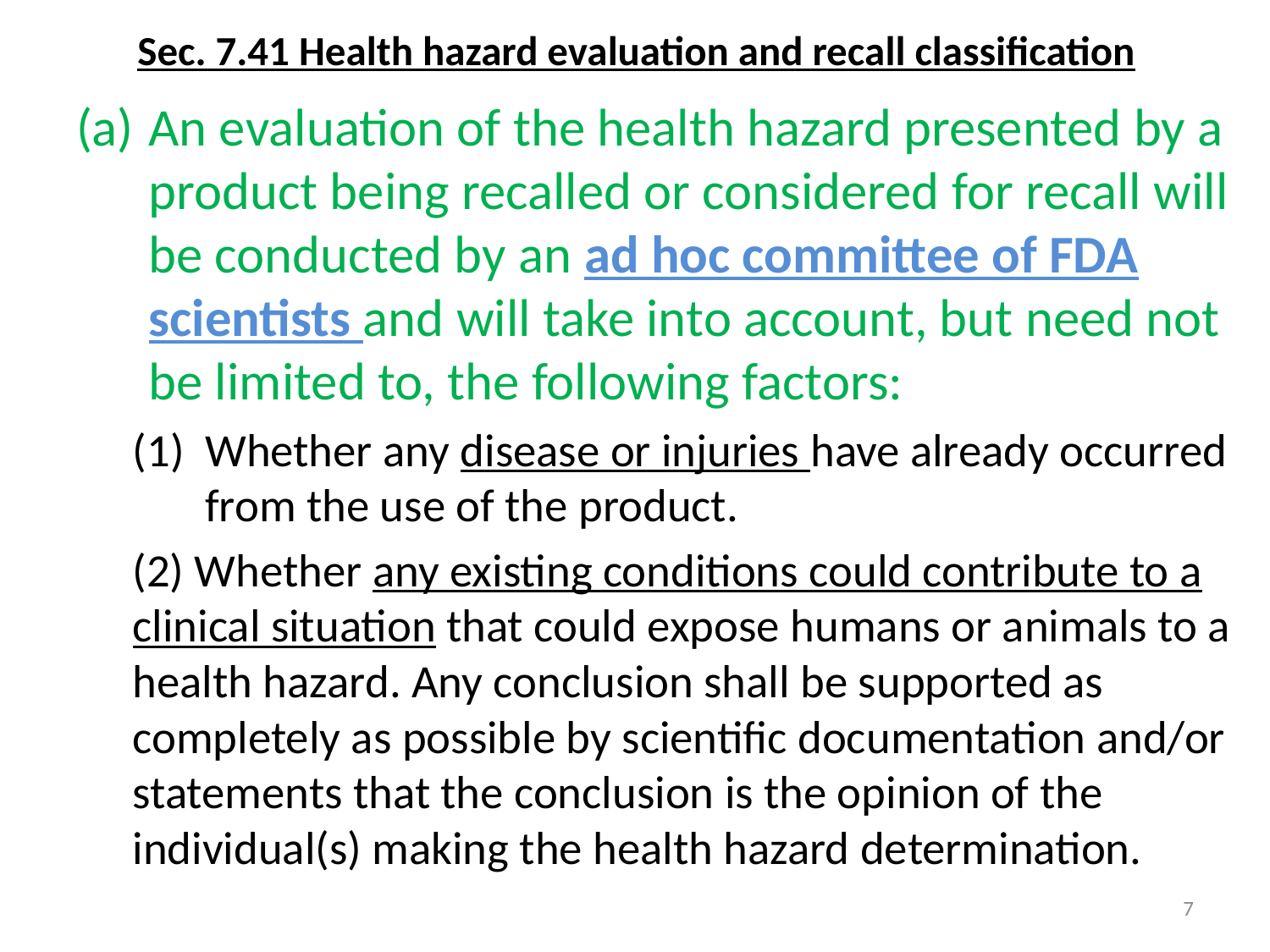

# Sec. 7.41 Health hazard evaluation and recall classification
An evaluation of the health hazard presented by a product being recalled or considered for recall will be conducted by an ad hoc committee of FDA scientists and will take into account, but need not be limited to, the following factors:
Whether any disease or injuries have already occurred from the use of the product.
(2) Whether any existing conditions could contribute to a clinical situation that could expose humans or animals to a health hazard. Any conclusion shall be supported as completely as possible by scientific documentation and/or statements that the conclusion is the opinion of the individual(s) making the health hazard determination.
7